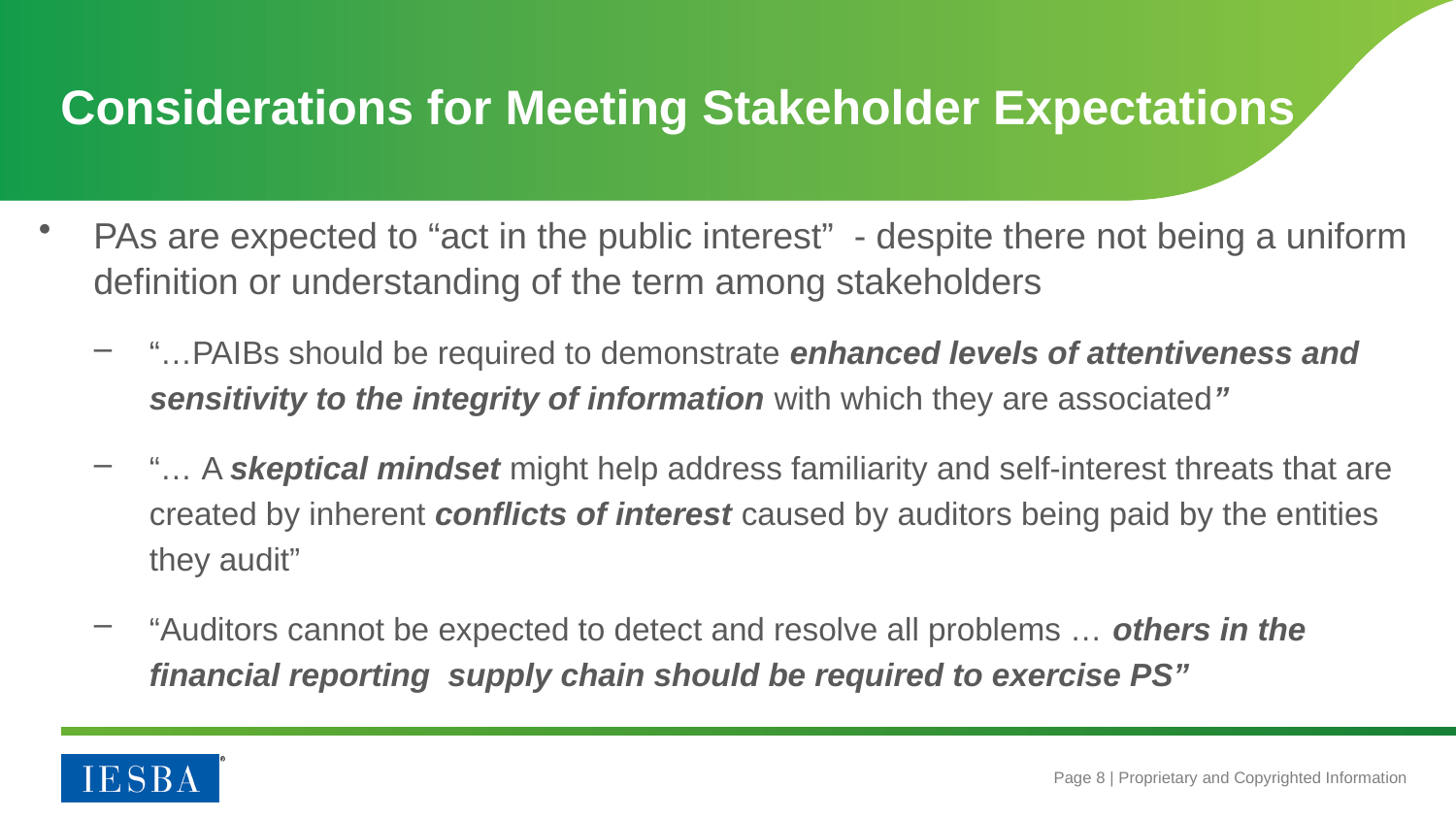

# Considerations for Meeting Stakeholder Expectations
PAs are expected to “act in the public interest”  - despite there not being a uniform definition or understanding of the term among stakeholders
“…PAIBs should be required to demonstrate enhanced levels of attentiveness and sensitivity to the integrity of information with which they are associated”
“… A skeptical mindset might help address familiarity and self-interest threats that are created by inherent conflicts of interest caused by auditors being paid by the entities they audit”
“Auditors cannot be expected to detect and resolve all problems … others in the financial reporting  supply chain should be required to exercise PS”